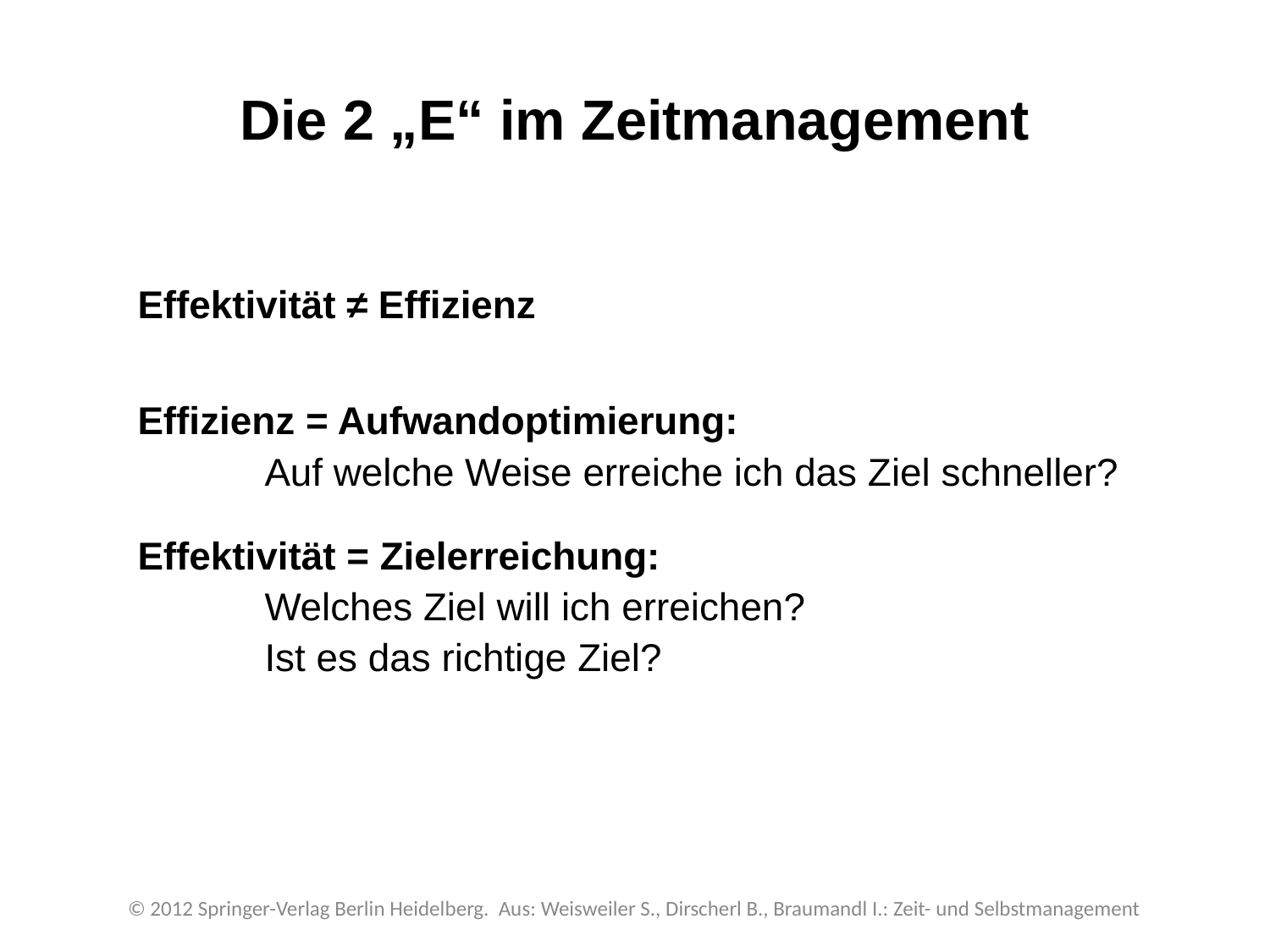

# Die 2 „E“ im Zeitmanagement

Effektivität ≠ Effizienz

Effizienz = Aufwandoptimierung:
   	Auf welche Weise erreiche ich das Ziel schneller?

Effektivität = Zielerreichung:
   	Welches Ziel will ich erreichen?
	Ist es das richtige Ziel?
© 2012 Springer-Verlag Berlin Heidelberg.  Aus: Weisweiler S., Dirscherl B., Braumandl I.: Zeit- und Selbstmanagement